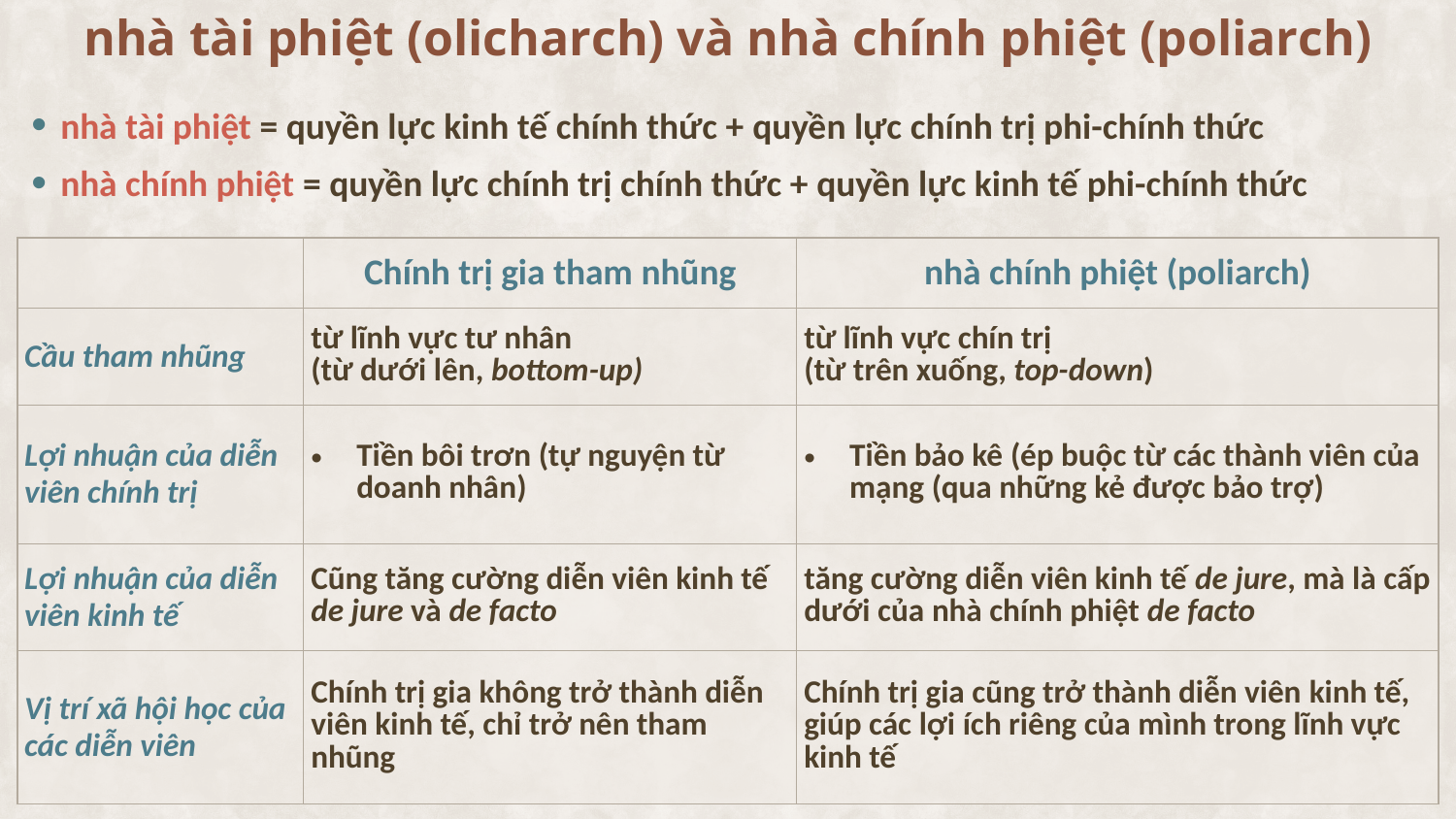

# nhà tài phiệt (olicharch) và nhà chính phiệt (poliarch)
nhà tài phiệt = quyền lực kinh tế chính thức + quyền lực chính trị phi-chính thức
nhà chính phiệt = quyền lực chính trị chính thức + quyền lực kinh tế phi-chính thức
|  | Chính trị gia tham nhũng | nhà chính phiệt (poliarch) |
| --- | --- | --- |
| Cầu tham nhũng | từ lĩnh vực tư nhân (từ dưới lên, bottom-up) | từ lĩnh vực chín trị (từ trên xuống, top-down) |
| Lợi nhuận của diễn viên chính trị | Tiền bôi trơn (tự nguyện từ doanh nhân) | Tiền bảo kê (ép buộc từ các thành viên của mạng (qua những kẻ được bảo trợ) |
| Lợi nhuận của diễn viên kinh tế | Cũng tăng cường diễn viên kinh tế de jure và de facto | tăng cường diễn viên kinh tế de jure, mà là cấp dưới của nhà chính phiệt de facto |
| Vị trí xã hội học của các diễn viên | Chính trị gia không trở thành diễn viên kinh tế, chỉ trở nên tham nhũng | Chính trị gia cũng trở thành diễn viên kinh tế, giúp các lợi ích riêng của mình trong lĩnh vực kinh tế |